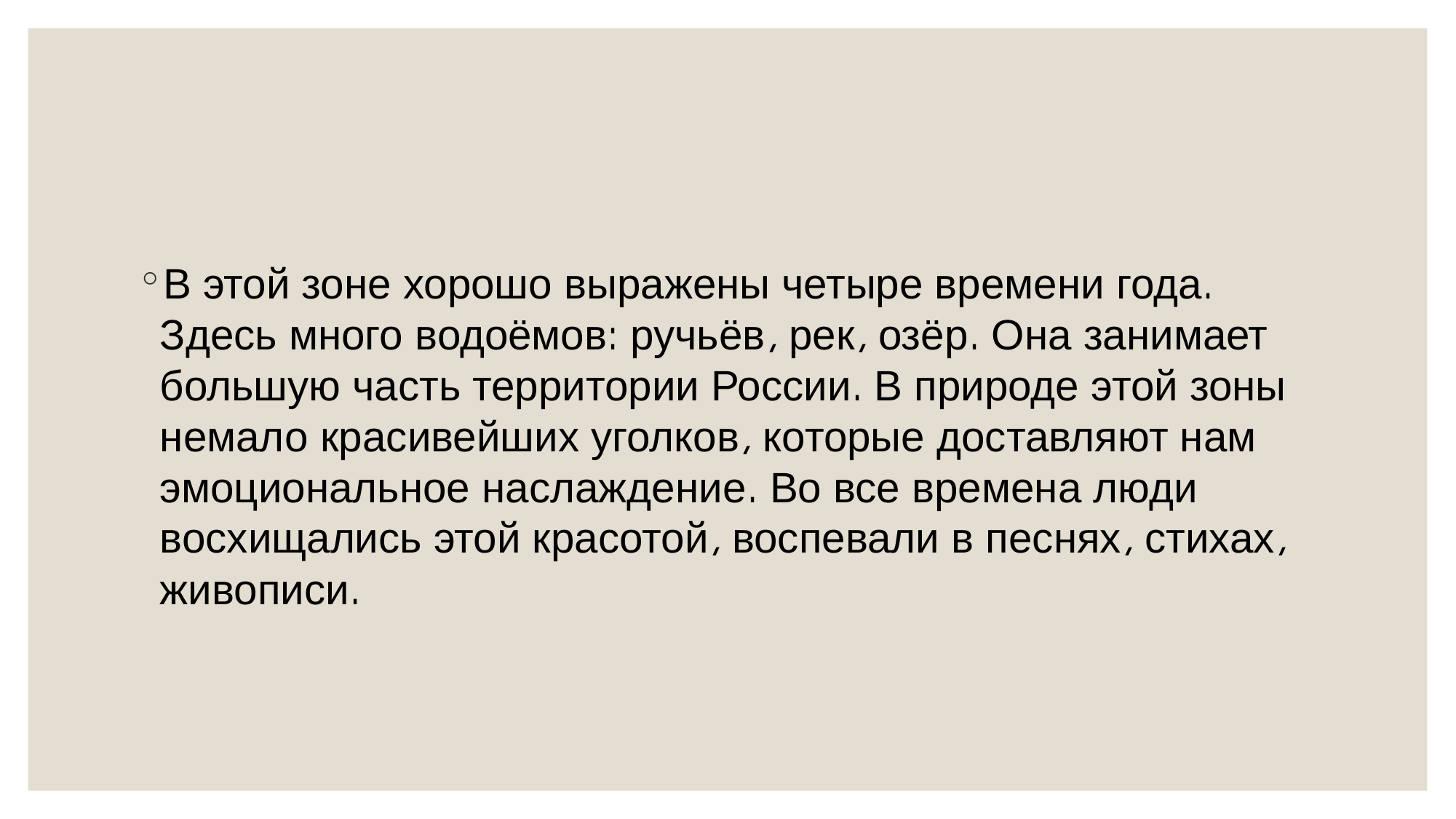

#
В этой зоне хорошо выражены четыре времени года. Здесь много водоёмов: ручьёв, рек, озёр. Она занимает большую часть территории России. В природе этой зоны немало красивейших уголков, которые доставляют нам эмоциональное наслаждение. Во все времена люди восхищались этой красотой, воспевали в песнях, стихах, живописи.